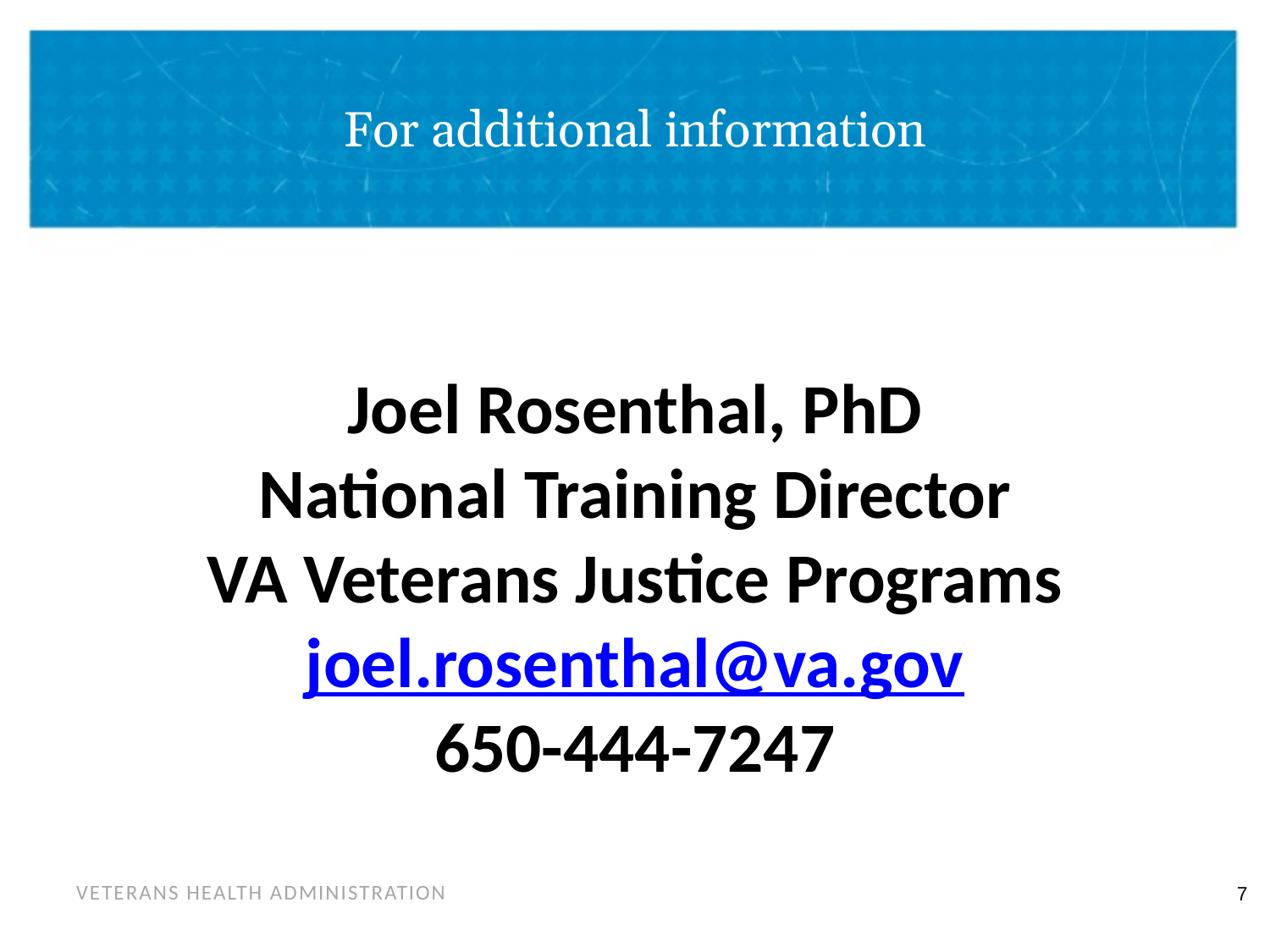

# For additional information

Joel Rosenthal, PhD
National Training Director
VA Veterans Justice Programs
joel.rosenthal@va.gov
650-444-7247

7